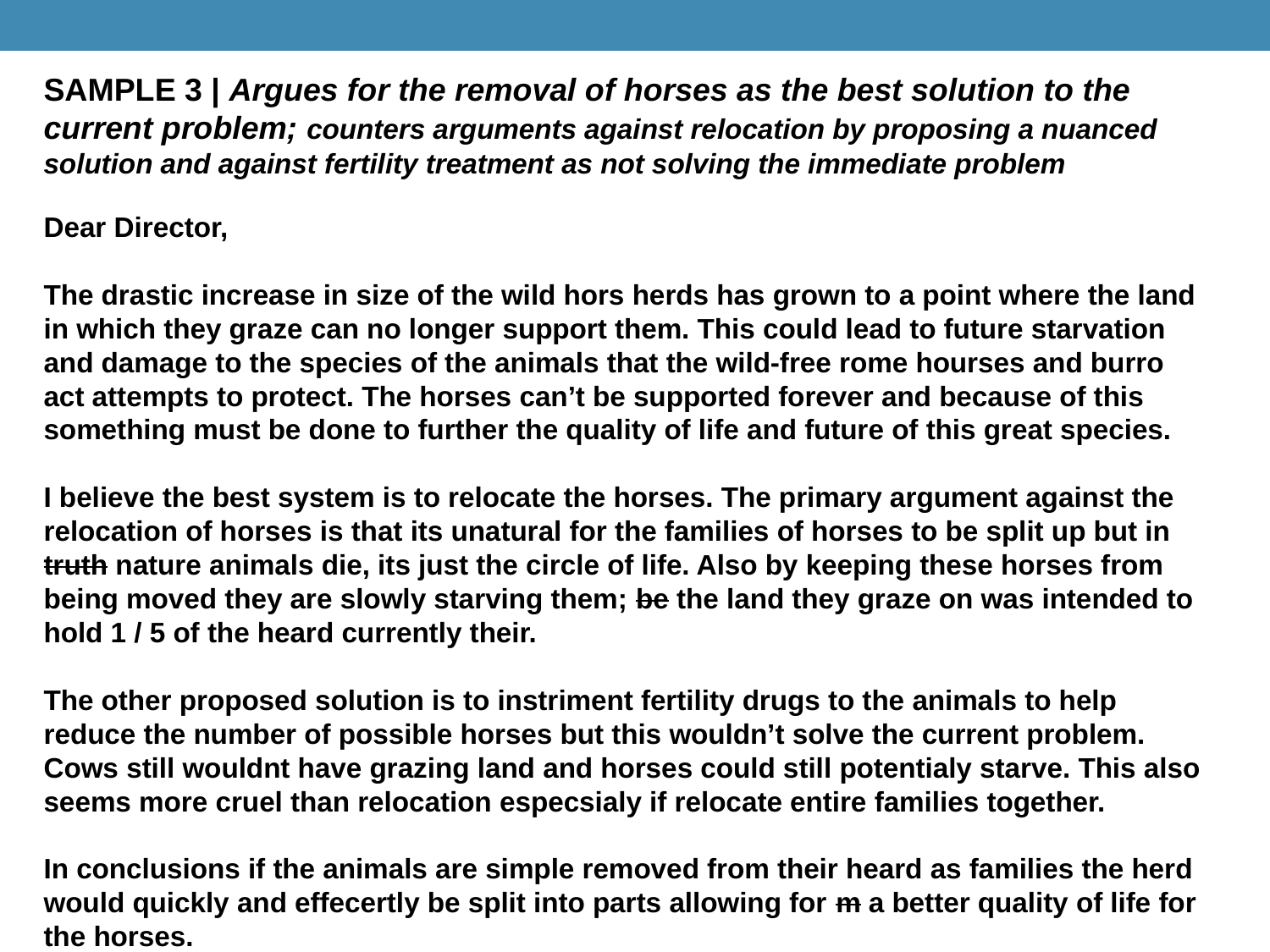

SAMPLE 3 | Argues for the removal of horses as the best solution to the current problem; counters arguments against relocation by proposing a nuanced solution and against fertility treatment as not solving the immediate problem

Dear Director,

The drastic increase in size of the wild hors herds has grown to a point where the land in which they graze can no longer support them. This could lead to future starvation and damage to the species of the animals that the wild-free rome hourses and burro act attempts to protect. The horses can’t be supported forever and because of this something must be done to further the quality of life and future of this great species.

I believe the best system is to relocate the horses. The primary argument against the relocation of horses is that its unatural for the families of horses to be split up but in truth nature animals die, its just the circle of life. Also by keeping these horses from being moved they are slowly starving them; be the land they graze on was intended to hold 1 / 5 of the heard currently their.

The other proposed solution is to instriment fertility drugs to the animals to help reduce the number of possible horses but this wouldn’t solve the current problem. Cows still wouldnt have grazing land and horses could still potentialy starve. This also seems more cruel than relocation especsialy if relocate entire families together.

In conclusions if the animals are simple removed from their heard as families the herd would quickly and effecertly be split into parts allowing for m a better quality of life for the horses.